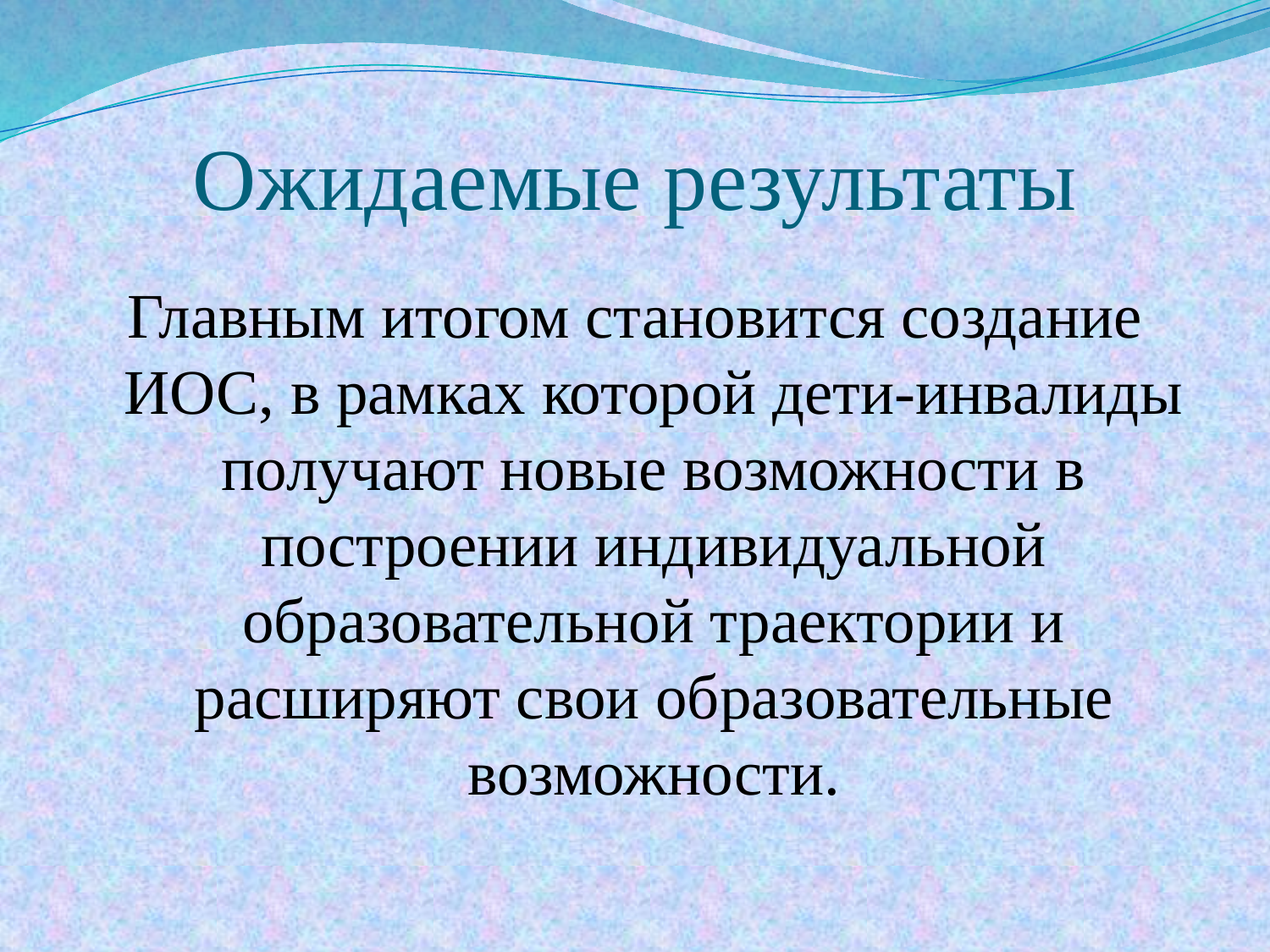

# Ожидаемые результаты
Главным итогом становится создание ИОС, в рамках которой дети-инвалиды получают новые возможности в построении индивидуальной образовательной траектории и расширяют свои образовательные возможности.